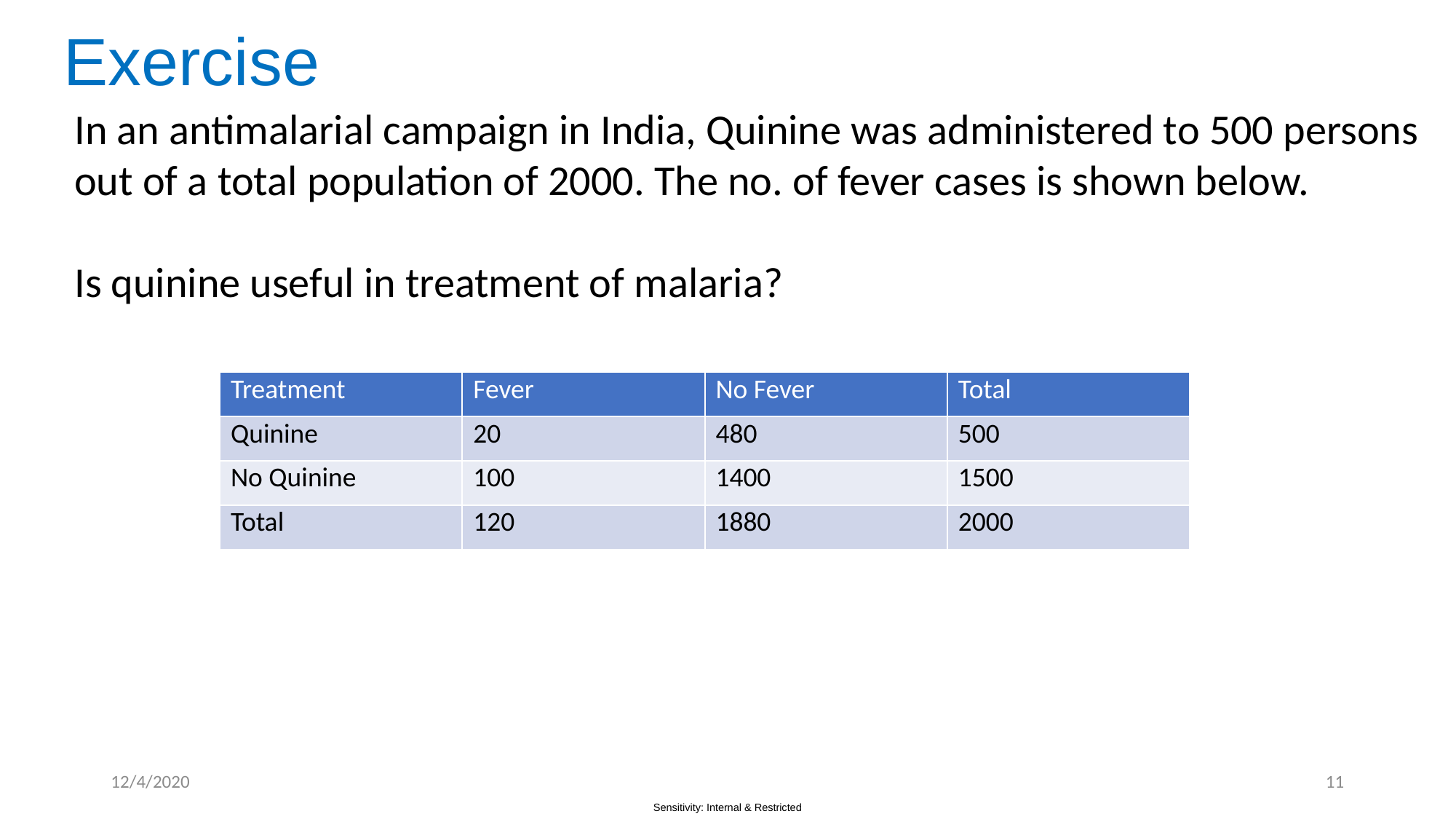

# Exercise
In an antimalarial campaign in India, Quinine was administered to 500 persons out of a total population of 2000. The no. of fever cases is shown below.

Is quinine useful in treatment of malaria?

| Treatment | Fever | No Fever | Total |
| --- | --- | --- | --- |
| Quinine | 20 | 480 | 500 |
| No Quinine | 100 | 1400 | 1500 |
| Total | 120 | 1880 | 2000 |
12/4/2020
11